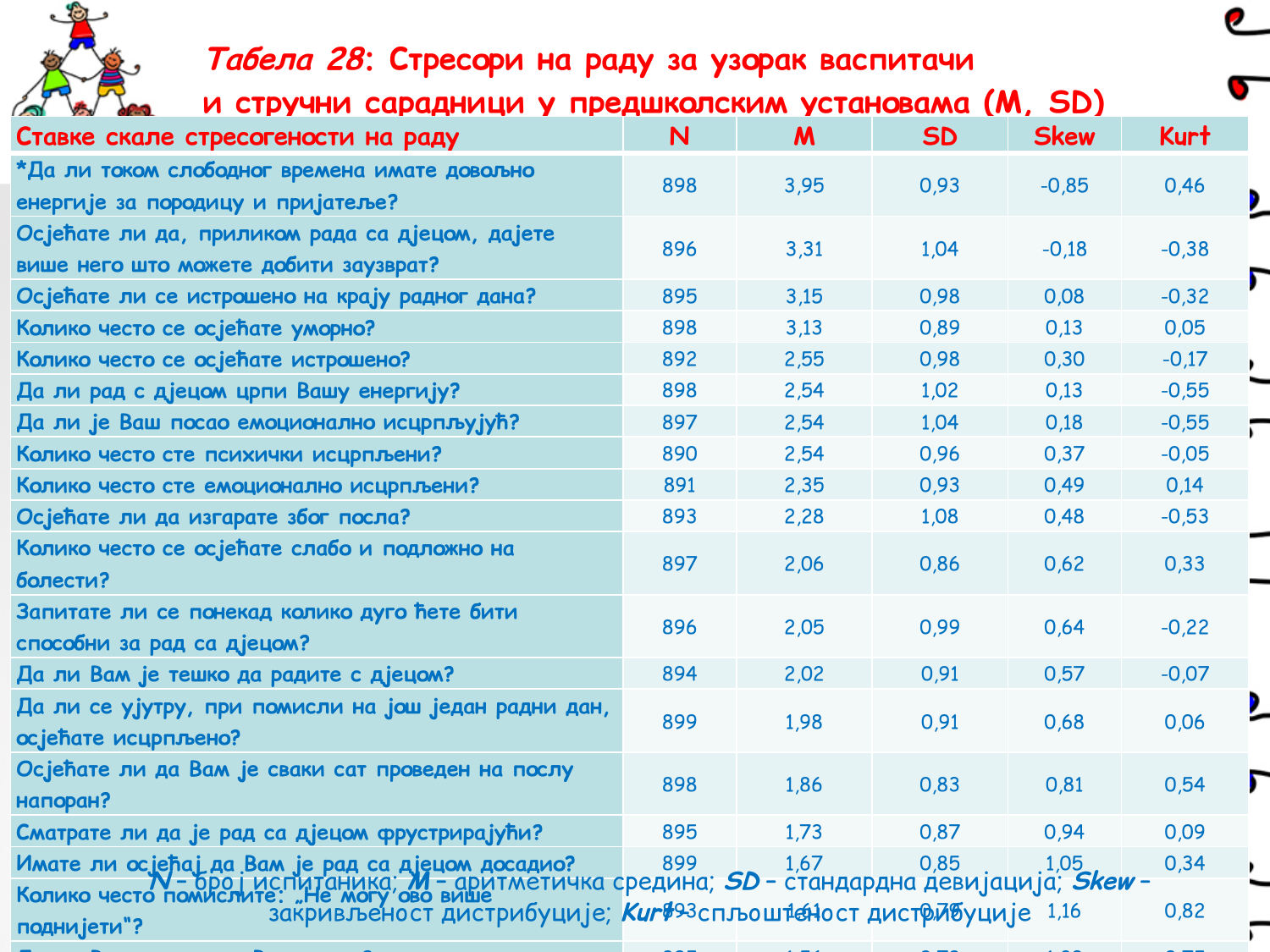

Табела 28: Стресори на раду за узорак васпитачи
и стручни сарадници у предшколским установама (М, SD)

| Ставке скале стресогености на раду | N | M | SD | Skew | Kurt |
| --- | --- | --- | --- | --- | --- |
| \*Да ли током слободног времена имате довољно енергије за породицу и пријатеље? | 898 | 3,95 | 0,93 | -0,85 | 0,46 |
| Осјећате ли да, приликом рада са дјецом, дајете више него што можете добити заузврат? | 896 | 3,31 | 1,04 | -0,18 | -0,38 |
| Осјећате ли се истрошено на крају радног дана? | 895 | 3,15 | 0,98 | 0,08 | -0,32 |
| Колико често се осјећате уморно? | 898 | 3,13 | 0,89 | 0,13 | 0,05 |
| Колико често се осјећате истрошено? | 892 | 2,55 | 0,98 | 0,30 | -0,17 |
| Да ли рад с дјецом црпи Вашу енергију? | 898 | 2,54 | 1,02 | 0,13 | -0,55 |
| Да ли је Ваш посао емоционално исцрпљујућ? | 897 | 2,54 | 1,04 | 0,18 | -0,55 |
| Колико често сте психички исцрпљени? | 890 | 2,54 | 0,96 | 0,37 | -0,05 |
| Колико често сте емоционално исцрпљени? | 891 | 2,35 | 0,93 | 0,49 | 0,14 |
| Осјећате ли да изгарате због посла? | 893 | 2,28 | 1,08 | 0,48 | -0,53 |
| Колико често се осјећате слабо и подложно на болести? | 897 | 2,06 | 0,86 | 0,62 | 0,33 |
| Запитате ли се понекад колико дуго ћете бити способни за рад са дјецом? | 896 | 2,05 | 0,99 | 0,64 | -0,22 |
| Да ли Вам је тешко да радите с дјецом? | 894 | 2,02 | 0,91 | 0,57 | -0,07 |
| Да ли се ујутру, при помисли на још један радни дан, осјећате исцрпљено? | 899 | 1,98 | 0,91 | 0,68 | 0,06 |
| Осјећате ли да Вам је сваки сат проведен на послу напоран? | 898 | 1,86 | 0,83 | 0,81 | 0,54 |
| Сматрате ли да је рад са дјецом фрустрирајући? | 895 | 1,73 | 0,87 | 0,94 | 0,09 |
| Имате ли осјећај да Вам је рад са дјецом досадио? | 899 | 1,67 | 0,85 | 1,05 | 0,34 |
| Колико често помислите: „Не могу ово више поднијети“? | 893 | 1,61 | 0,79 | 1,16 | 0,82 |
| Да ли Вас фрустрира Ваш посао? | 895 | 1,56 | 0,78 | 1,23 | 0,75 |
N – број испитаника; M – аритметичка средина; SD – стандардна девијација; Skew – закривљеност дистрибуције; Kurt – спљоштеност дистрибуције